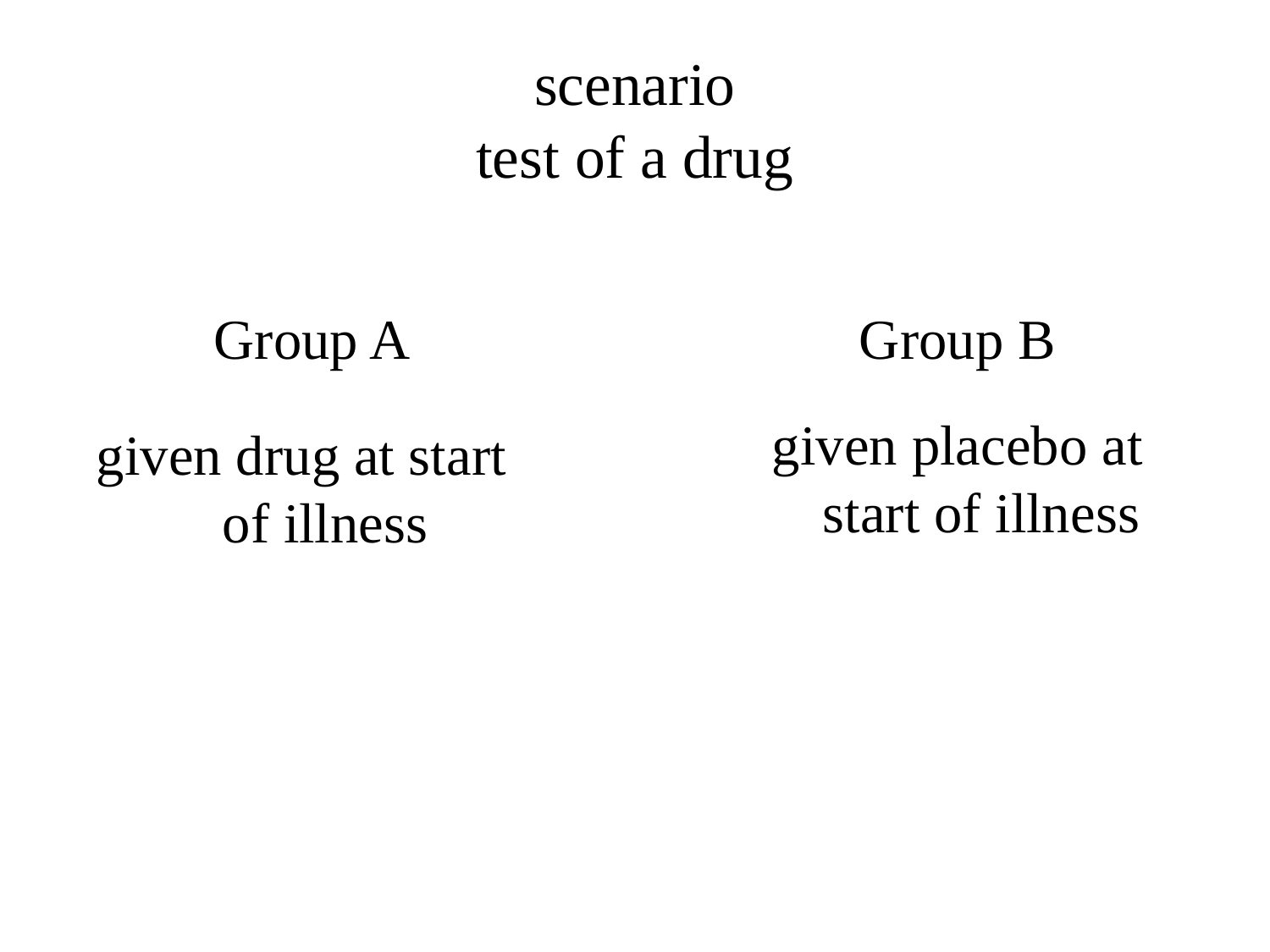

# scenario test of a drug
Group A
Group B
given placebo at start of illness
given drug at start of illness